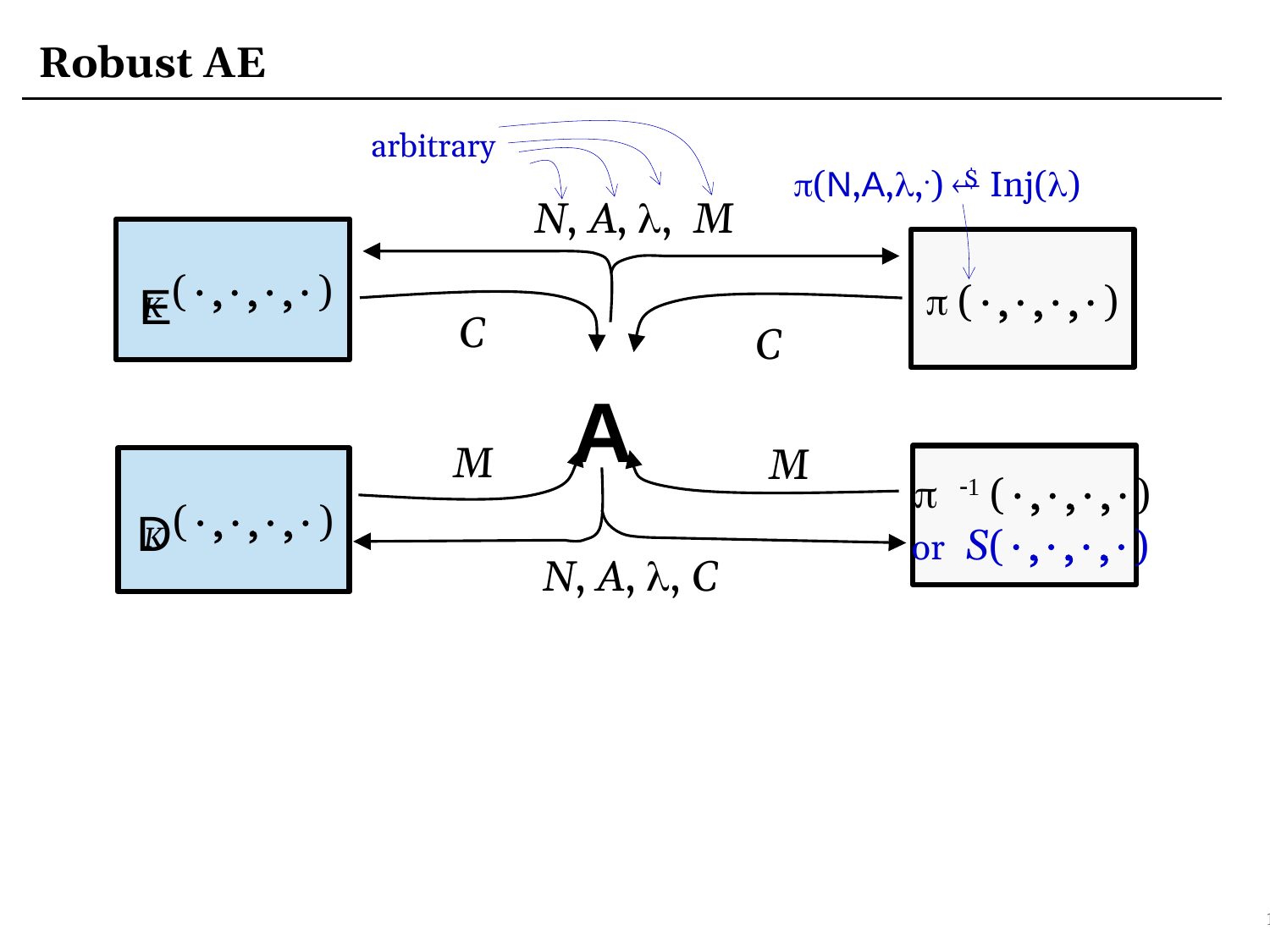

Robust AE
arbitrary

π(N,A,λ,.) ← Inj(λ)
$

N, A, λ, M

 K (⋅,⋅,⋅,⋅)
π (⋅,⋅,⋅,⋅)

E

C
C
A
M
M

 K (⋅,⋅,⋅,⋅)

π −1 (⋅,⋅,⋅,⋅)

D

or  S(⋅,⋅,⋅,⋅)

N, A, λ, C